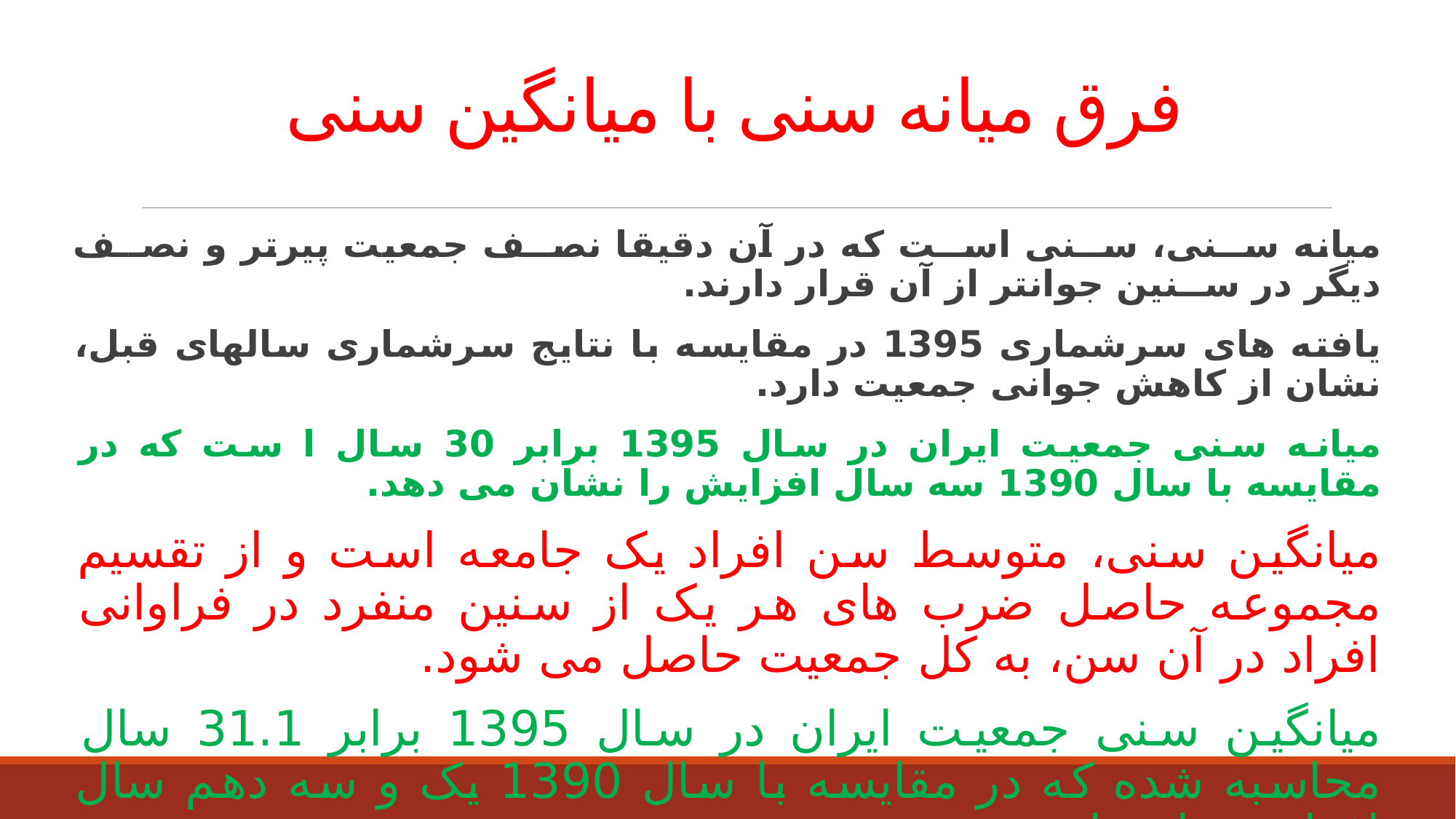

# فرق میانه سنی با میانگین سنی
میانه ســنی، ســنی اســت که در آن دقیقا نصــف جمعیت پیرتر و نصــف دیگر در ســنین جوانتر از آن قرار دارند.
یافته های سرشماری 1395 در مقایسه با نتایج سرشماری سالهای قبل، نشان از کاهش جوانی جمعیت دارد.
میانه سنی جمعیت ایران در سال 1395 برابر 30 سال ا ست که در مقایسه با سال 1390 سه سال افزایش را نشان می دهد.
میانگین سنی، متوسط سن افراد یک جامعه است و از تقسیم مجموعه حاصل ضرب های هر یک از سنین منفرد در فراوانی افراد در آن سن، به کل جمعیت حاصل می شود.
میانگین سنی جمعیت ایران در سال 1395 برابر 31.1 سال محاسبه شده که در مقایسه با سال 1390 یک و سه دهم سال افزایش را نشان می دهد.